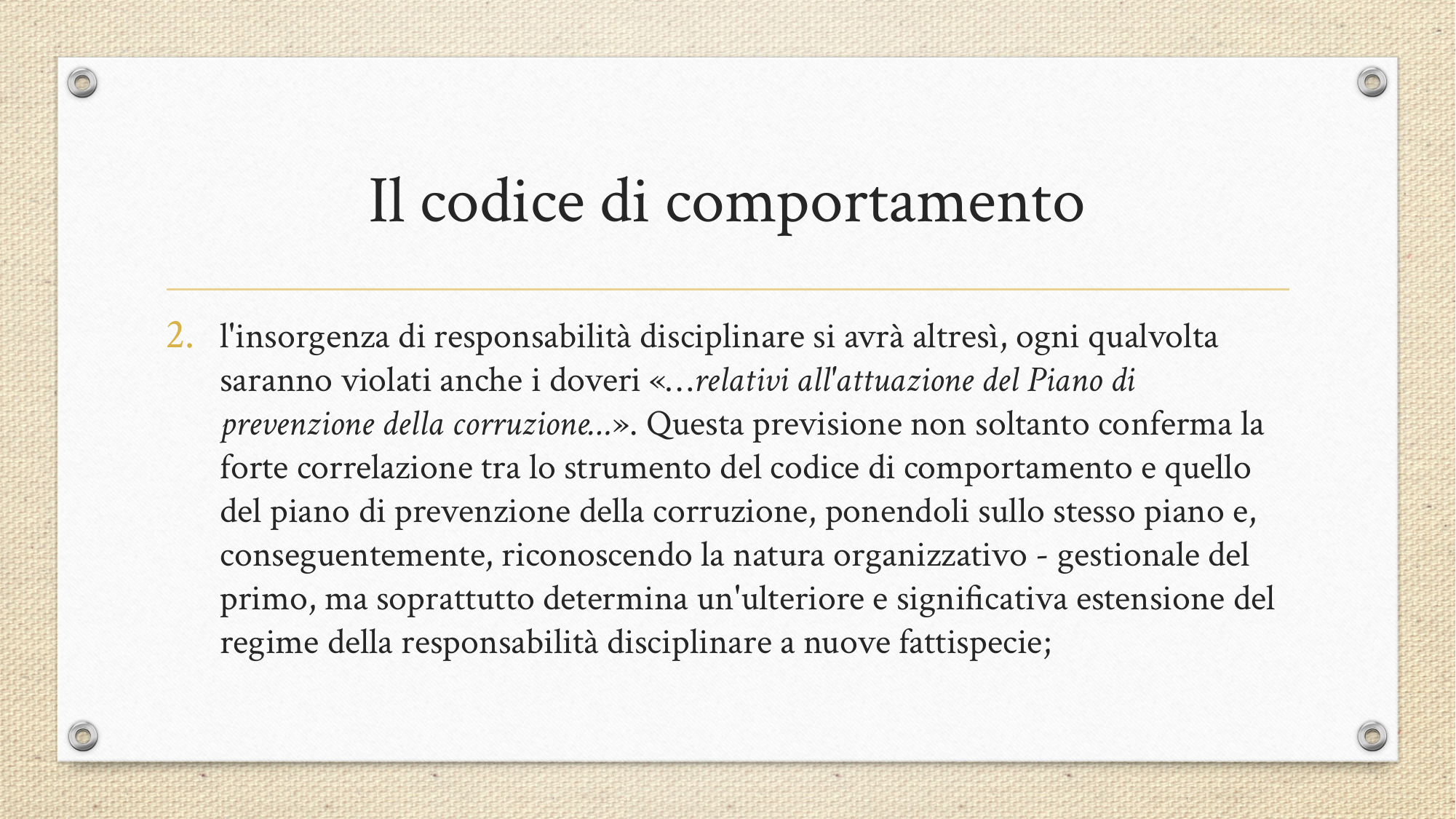

# Il codice di comportamento
l'insorgenza di responsabilità disciplinare si avrà altresì, ogni qualvolta saranno violati anche i doveri «…relativi all'attuazione del Piano di prevenzione della corruzione…». Questa previsione non soltanto conferma la forte correlazione tra lo strumento del codice di comportamento e quello del piano di prevenzione della corruzione, ponendoli sullo stesso piano e, conseguentemente, riconoscendo la natura organizzativo - gestionale del primo, ma soprattutto determina un'ulteriore e significativa estensione del regime della responsabilità disciplinare a nuove fattispecie;